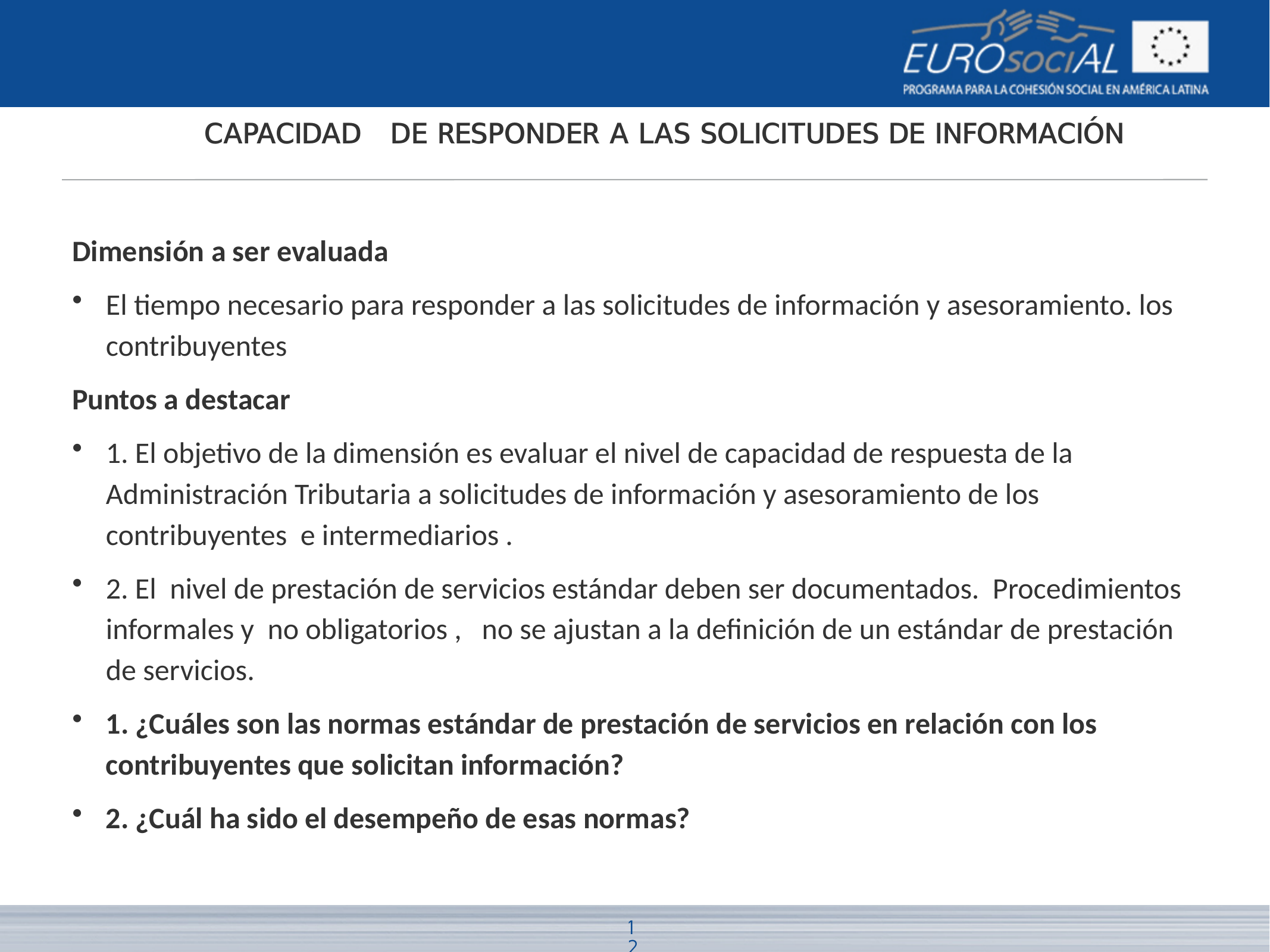

# CAPACIDAD   DE RESPONDER A LAS SOLICITUDES DE INFORMACIÓN
Dimensión a ser evaluada
El tiempo necesario para responder a las solicitudes de información y asesoramiento. los contribuyentes
Puntos a destacar
1. El objetivo de la dimensión es evaluar el nivel de capacidad de respuesta de la Administración Tributaria a solicitudes de información y asesoramiento de los contribuyentes  e intermediarios .
2. El  nivel de prestación de servicios estándar deben ser documentados.  Procedimientos informales y  no obligatorios ,   no se ajustan a la definición de un estándar de prestación de servicios.
1. ¿Cuáles son las normas estándar de prestación de servicios en relación con los contribuyentes que solicitan información?
2. ¿Cuál ha sido el desempeño de esas normas?

12